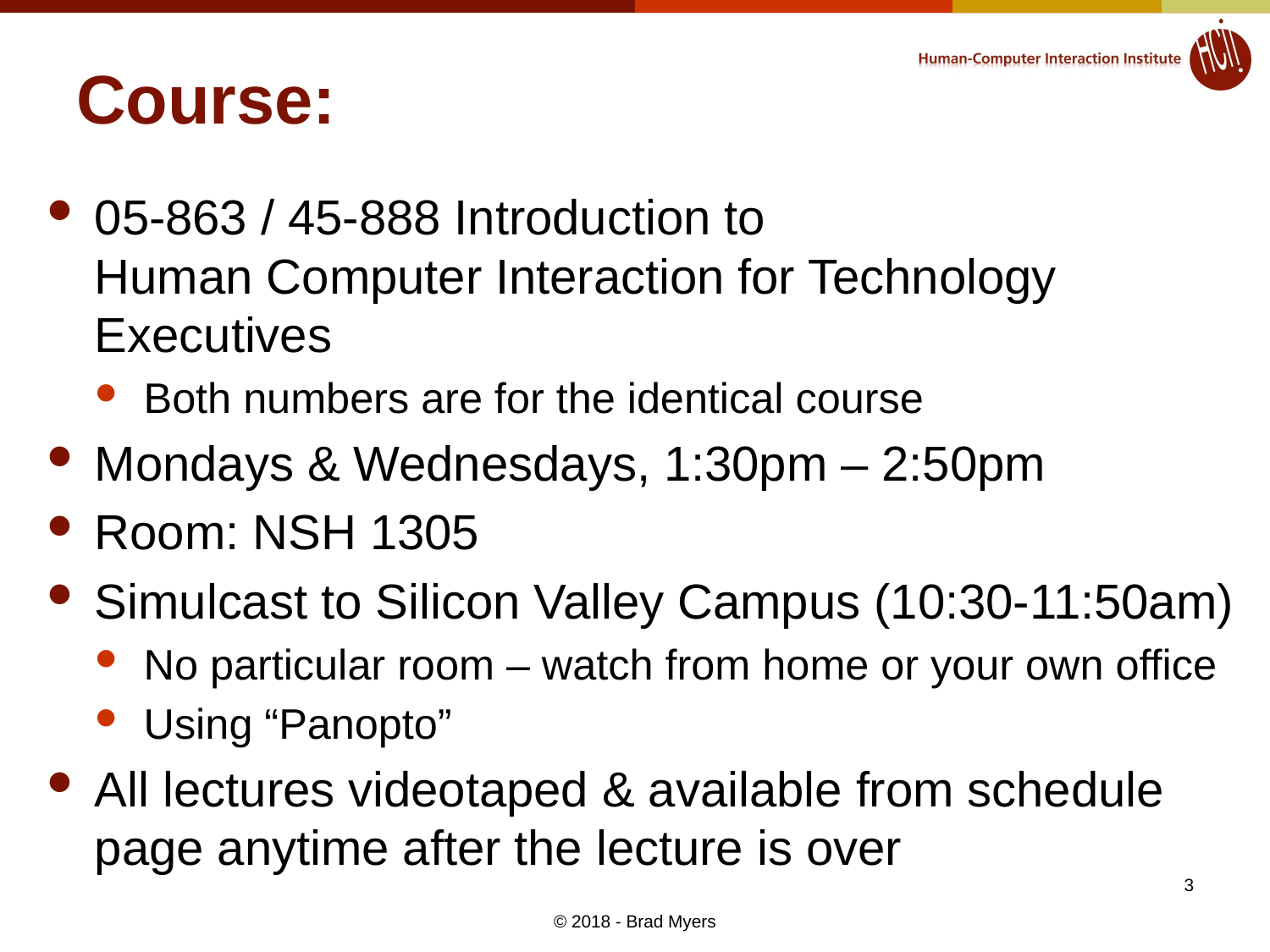

# Course:
05-863 / 45-888 Introduction to
Human Computer Interaction for Technology Executives
Both numbers are for the identical course
Mondays & Wednesdays, 1:30pm – 2:50pm
Room: NSH 1305
Simulcast to Silicon Valley Campus (10:30-11:50am)
No particular room – watch from home or your own office
Using “Panopto”
All lectures videotaped & available from schedule page anytime after the lecture is over
3
© 2018 - Brad Myers